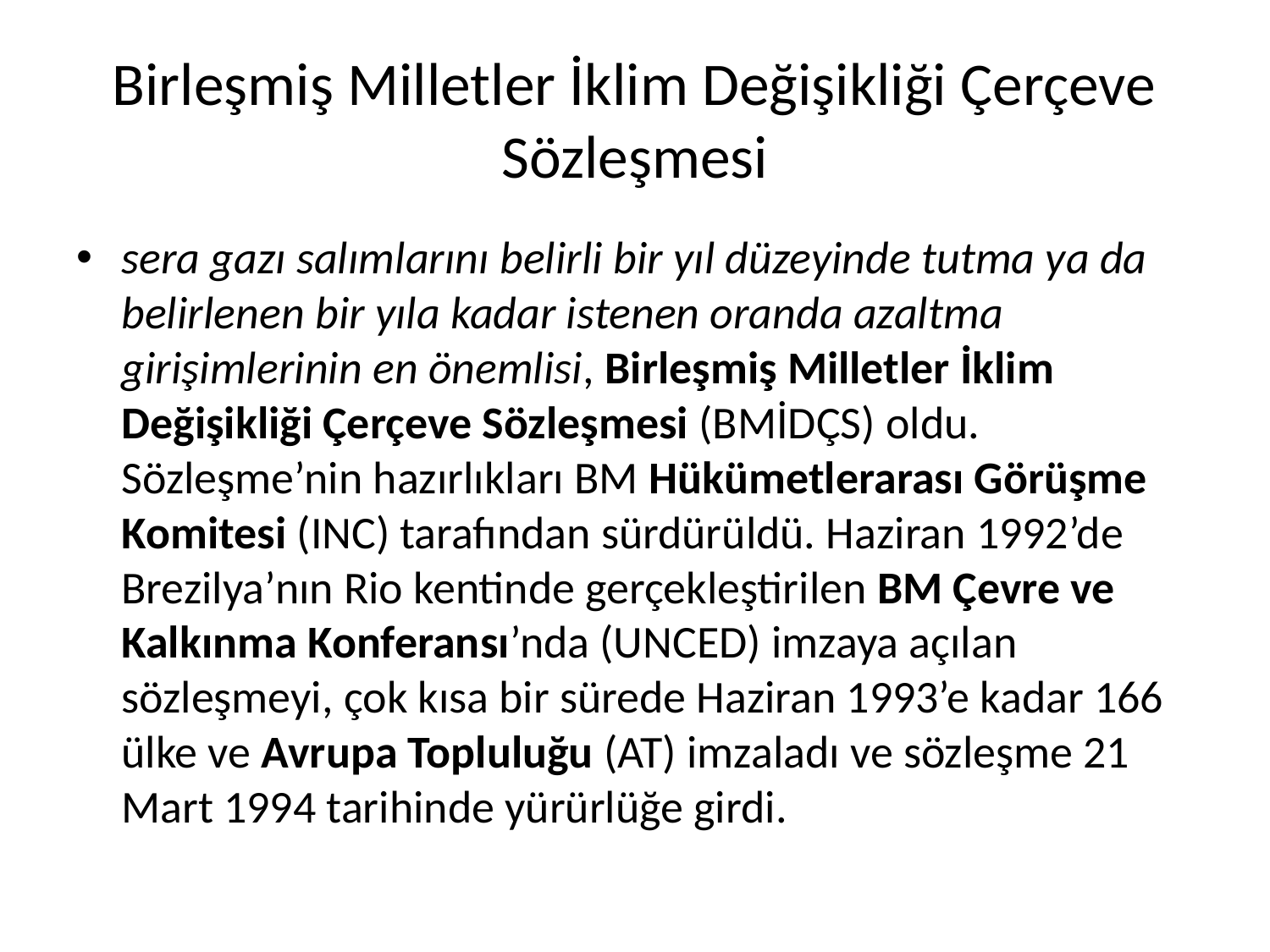

# Birleşmiş Milletler İklim Değişikliği Çerçeve Sözleşmesi
sera gazı salımlarını belirli bir yıl düzeyinde tutma ya da belirlenen bir yıla kadar istenen oranda azaltma girişimlerinin en önemlisi, Birleşmiş Milletler İklim Değişikliği Çerçeve Sözleşmesi (BMİDÇS) oldu. Sözleşme’nin hazırlıkları BM Hükümetlerarası Görüşme Komitesi (INC) tarafından sürdürüldü. Haziran 1992’de Brezilya’nın Rio kentinde gerçekleştirilen BM Çevre ve Kalkınma Konferansı’nda (UNCED) imzaya açılan sözleşmeyi, çok kısa bir sürede Haziran 1993’e kadar 166 ülke ve Avrupa Topluluğu (AT) imzaladı ve sözleşme 21 Mart 1994 tarihinde yürürlüğe girdi.